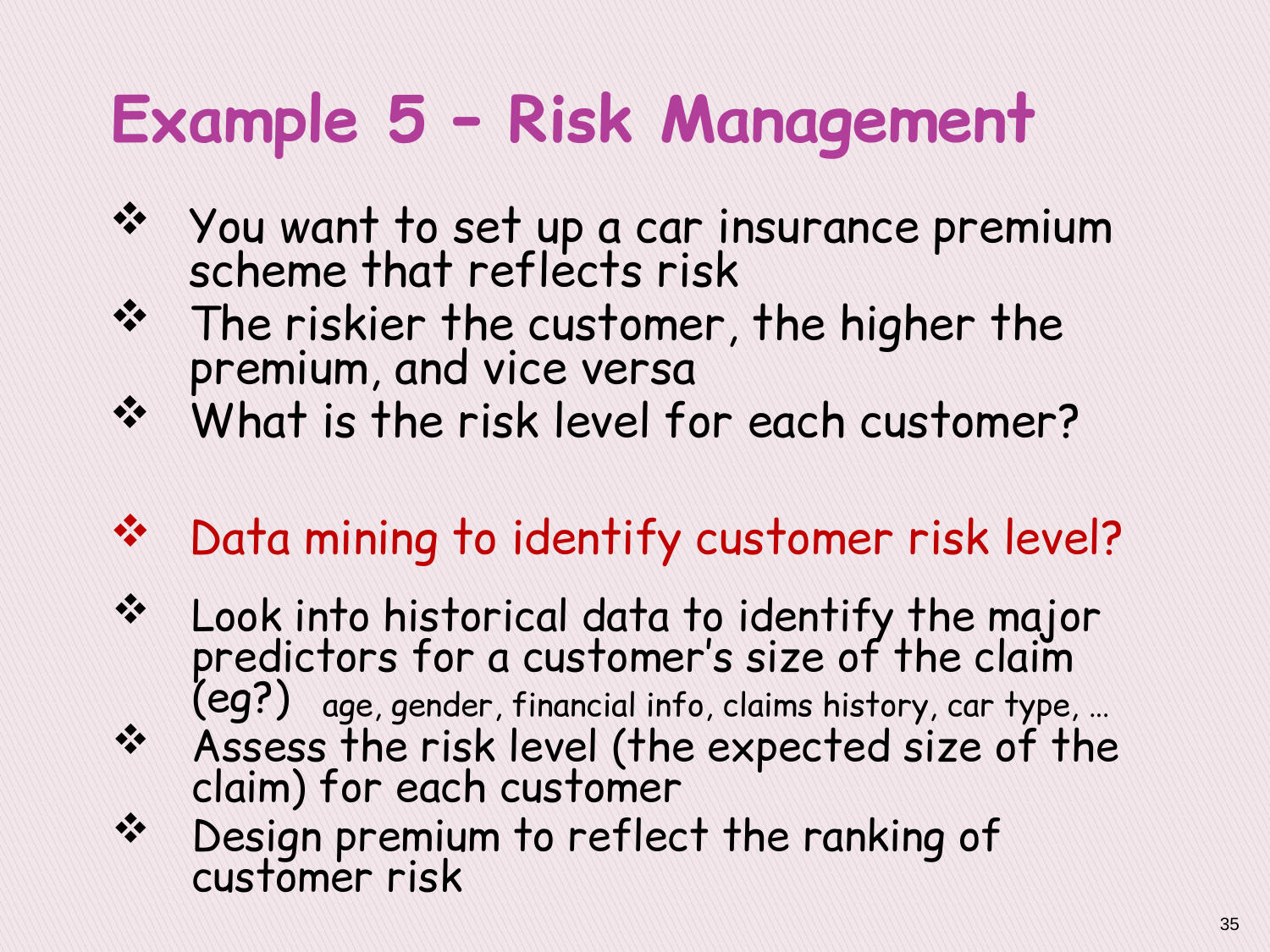

Example 5 – Risk Management
You want to set up a car insurance premium scheme that reflects risk
The riskier the customer, the higher the premium, and vice versa
What is the risk level for each customer?
Data mining to identify customer risk level?
Look into historical data to identify the major predictors for a customer’s size of the claim (eg?)
Assess the risk level (the expected size of the claim) for each customer
Design premium to reflect the ranking of customer risk
age, gender, financial info, claims history, car type, …
35